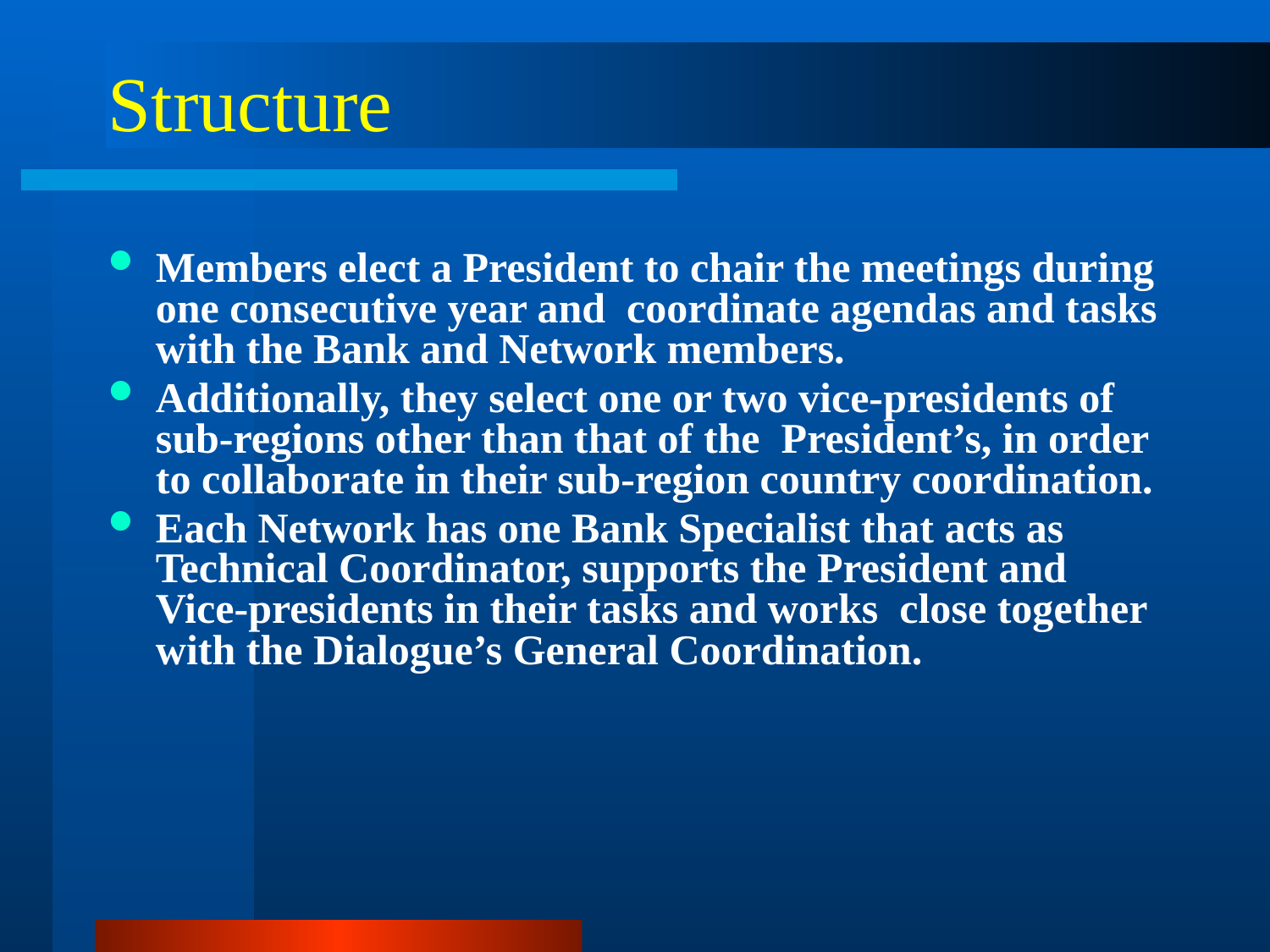

# Structure
Members elect a President to chair the meetings during one consecutive year and  coordinate agendas and tasks with the Bank and Network members.
Additionally, they select one or two vice-presidents of sub-regions other than that of the  President’s, in order to collaborate in their sub-region country coordination.
Each Network has one Bank Specialist that acts as Technical Coordinator, supports the President and Vice-presidents in their tasks and works  close together with the Dialogue’s General Coordination.